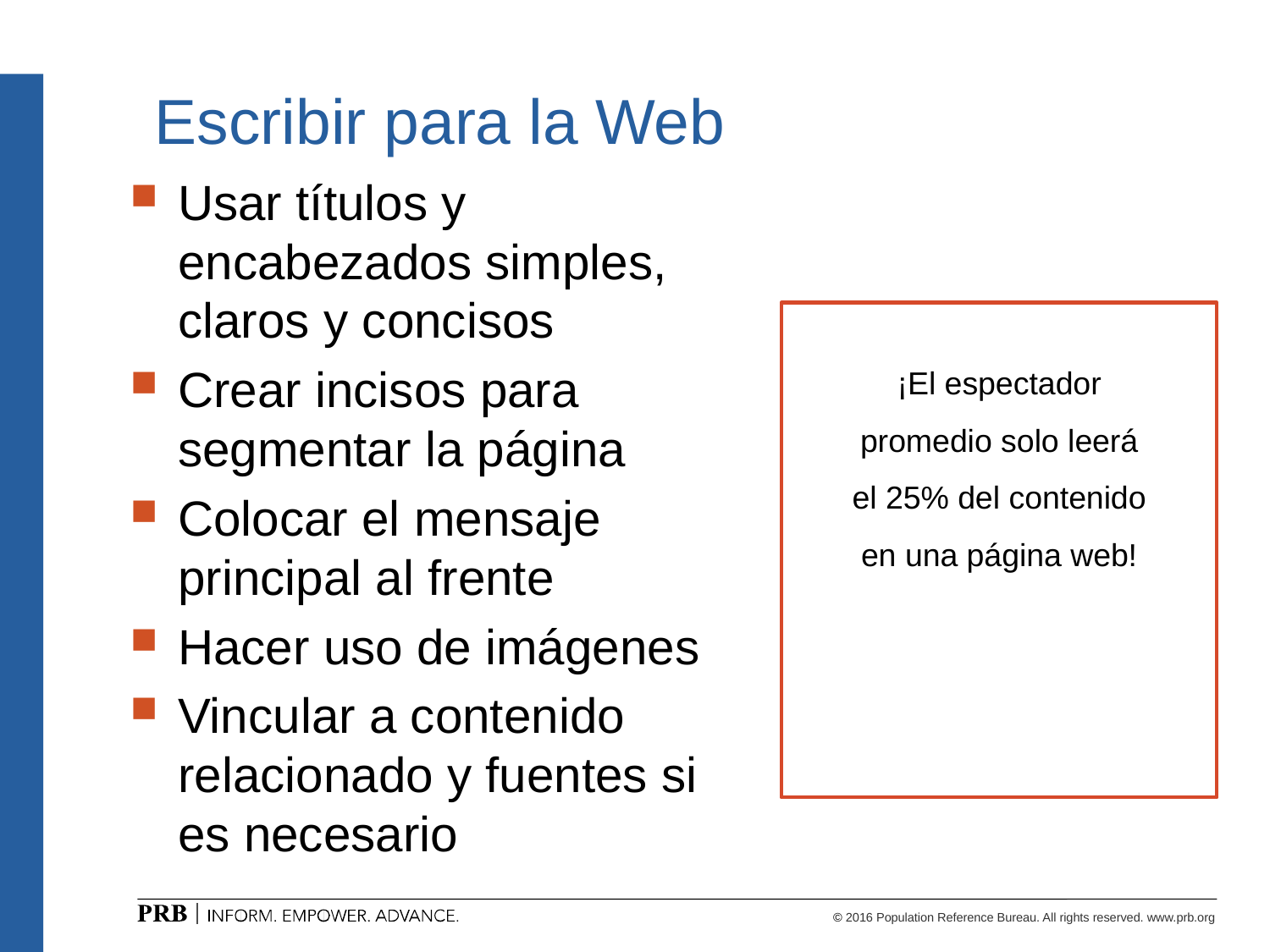

# Escribir para la Web
Usar títulos y encabezados simples, claros y concisos
Crear incisos para segmentar la página
Colocar el mensaje principal al frente
Hacer uso de imágenes
Vincular a contenido relacionado y fuentes si es necesario

¡El espectador promedio solo leerá el 25% del contenido en una página web!